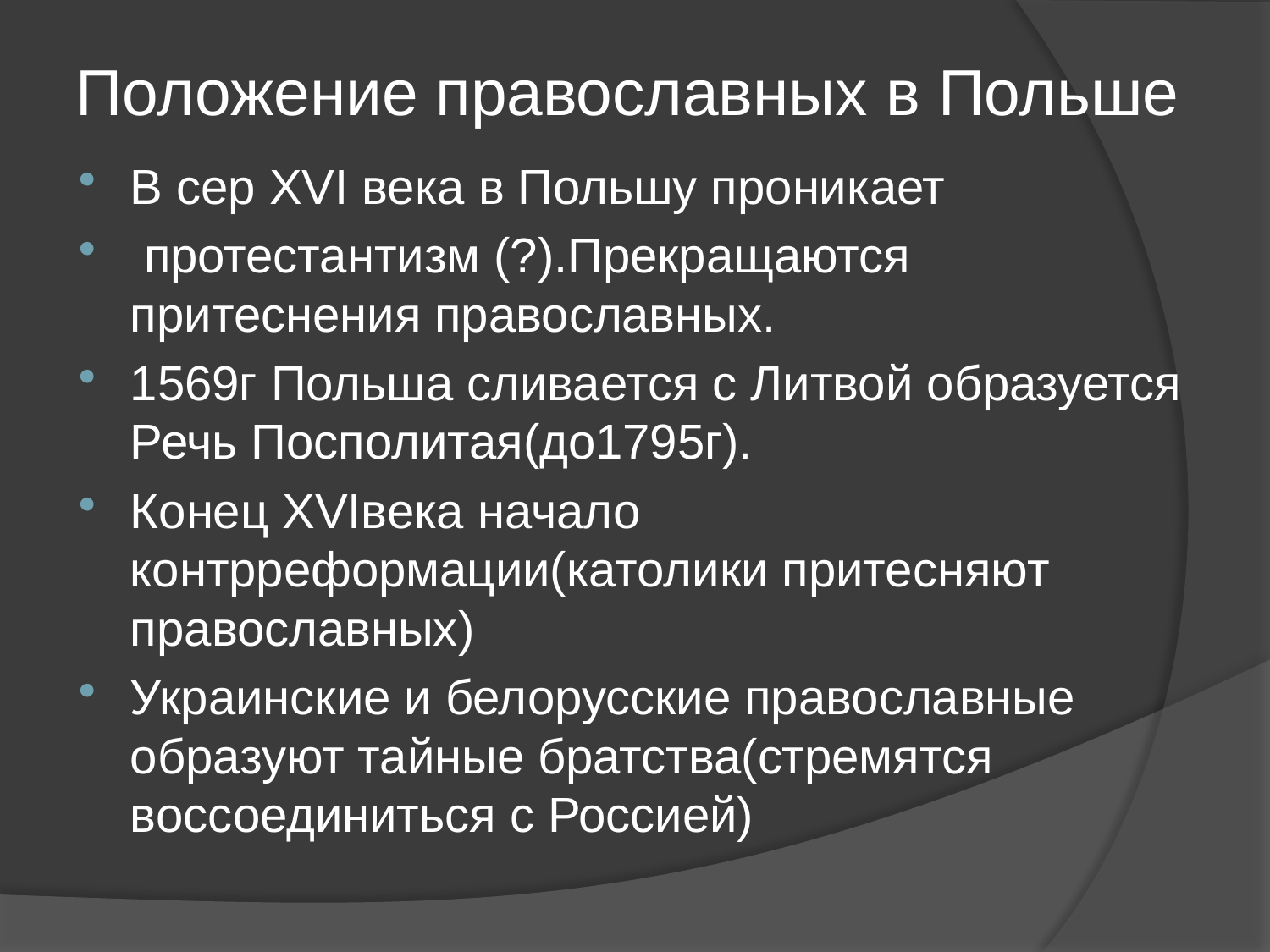

# Положение православных в Польше
В сер XVI века в Польшу проникает
 протестантизм (?).Прекращаются притеснения православных.
1569г Польша сливается с Литвой образуется Речь Посполитая(до1795г).
Конец XVIвека начало контрреформации(католики притесняют православных)
Украинские и белорусские православные образуют тайные братства(стремятся  воссоединиться с Россией)